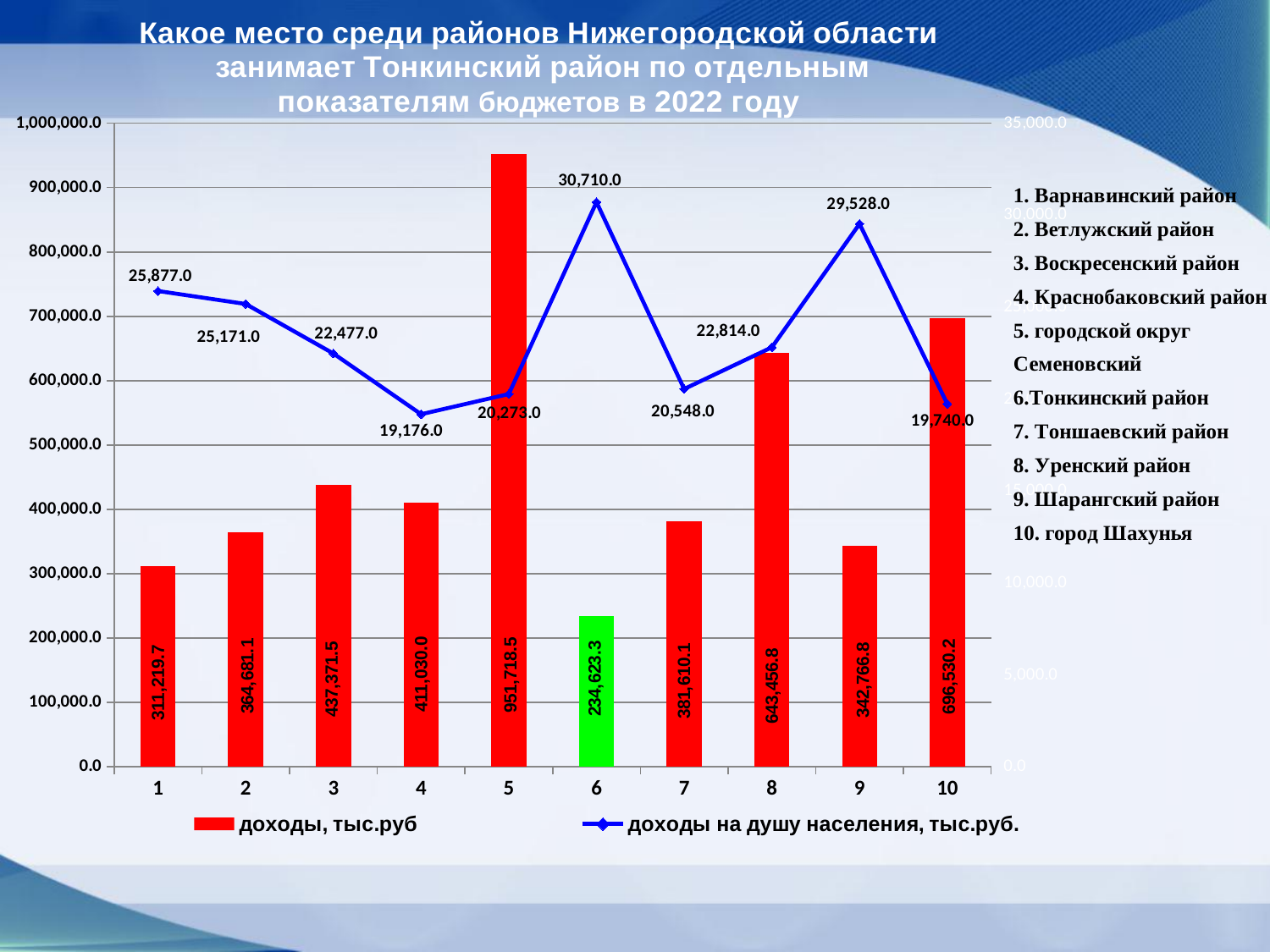

### Chart

| Category | доходы, тыс.руб | доходы на душу населения, тыс.руб. |
|---|---|---|